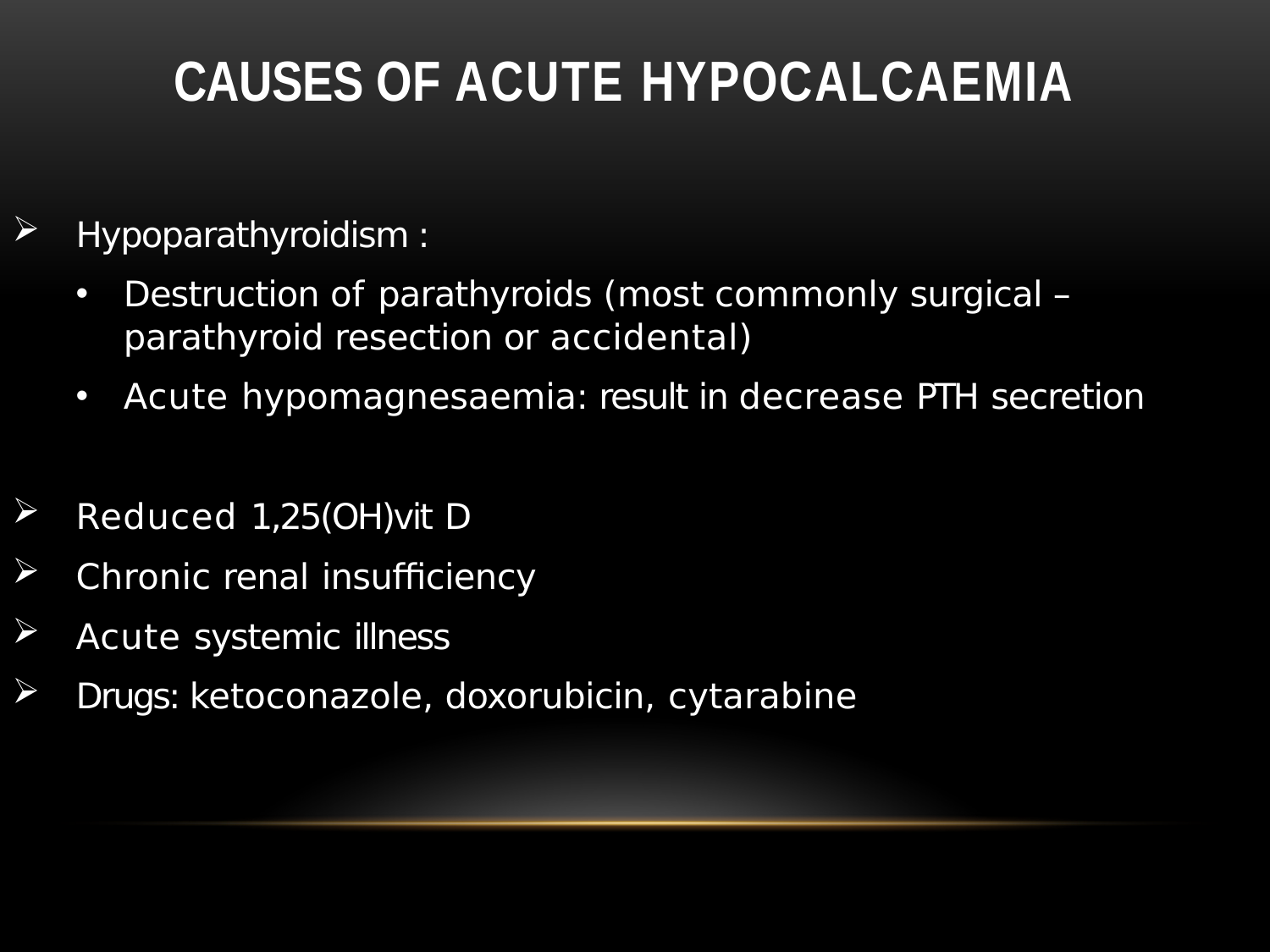

# Causes of Acute Hypocalcaemia
Hypoparathyroidism :
Destruction of parathyroids (most commonly surgical – parathyroid resection or accidental)
Acute hypomagnesaemia: result in decrease PTH secretion

Reduced 1,25(OH)vit D
Chronic renal insufficiency
Acute systemic illness
Drugs: ketoconazole, doxorubicin, cytarabine